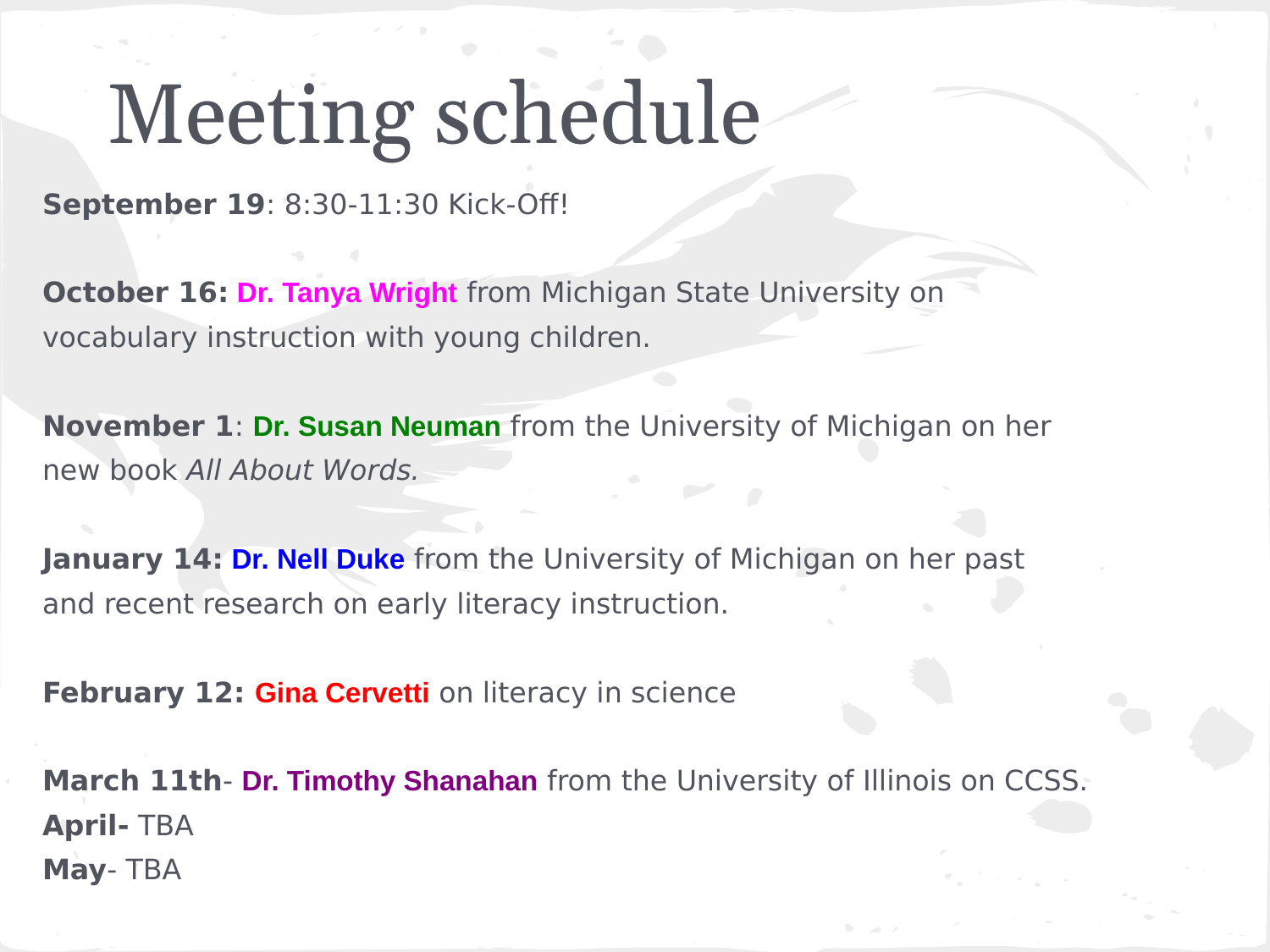

# Meeting schedule
September 19: 8:30-11:30 Kick-Off!

October 16: Dr. Tanya Wright from Michigan State University on
vocabulary instruction with young children.

November 1: Dr. Susan Neuman from the University of Michigan on her
new book All About Words.

January 14: Dr. Nell Duke from the University of Michigan on her past
and recent research on early literacy instruction.

February 12: Gina Cervetti on literacy in science

March 11th- Dr. Timothy Shanahan from the University of Illinois on CCSS.
April- TBA
May- TBA